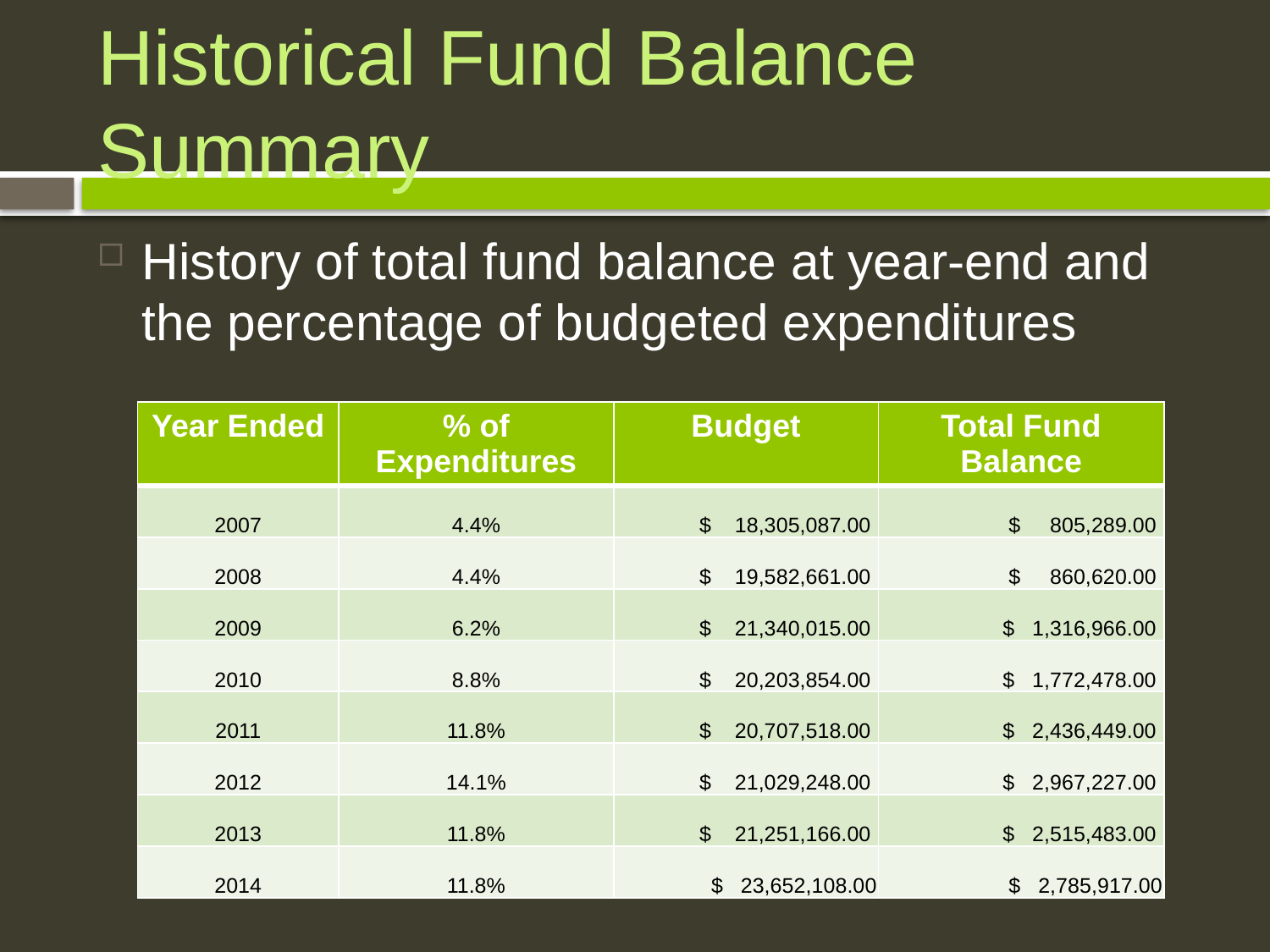

# Historical Fund Balance Summary
History of total fund balance at year-end and the percentage of budgeted expenditures

| Year Ended | % of Expenditures | Budget | Total Fund Balance |
| --- | --- | --- | --- |
| 2007 | 4.4% | $ 18,305,087.00 | $ 805,289.00 |
| 2008 | 4.4% | $ 19,582,661.00 | $ 860,620.00 |
| 2009 | 6.2% | $ 21,340,015.00 | $ 1,316,966.00 |
| 2010 | 8.8% | $ 20,203,854.00 | $ 1,772,478.00 |
| 2011 | 11.8% | $ 20,707,518.00 | $ 2,436,449.00 |
| 2012 | 14.1% | $ 21,029,248.00 | $ 2,967,227.00 |
| 2013 | 11.8% | $ 21,251,166.00 | $ 2,515,483.00 |
| 2014 | 11.8% | $ 23,652,108.00 | $ 2,785,917.00 |